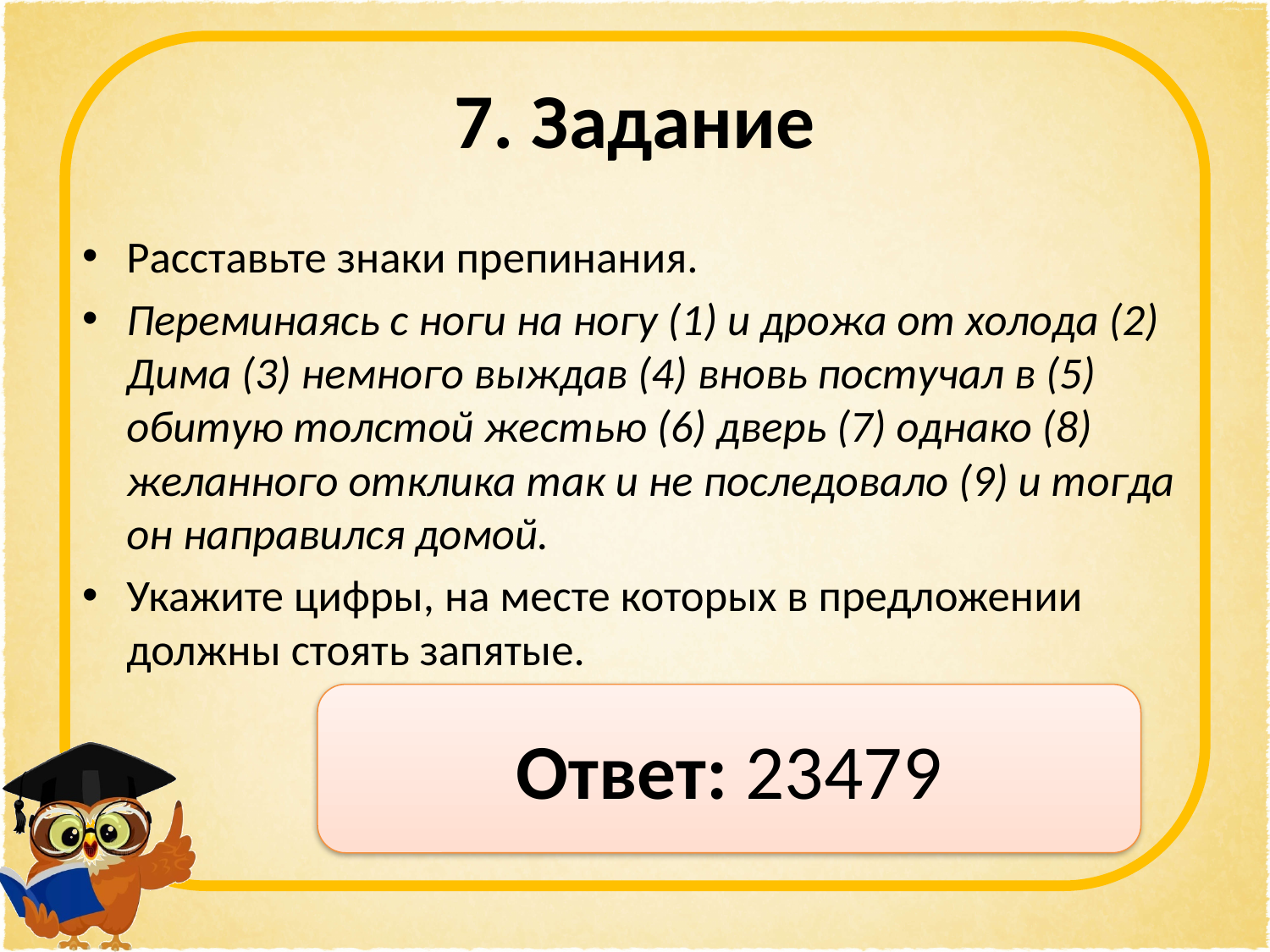

# 7. Задание
Расставьте знаки препинания.
Переминаясь с ноги на ногу (1) и дрожа от холода (2) Дима (3) немного выждав (4) вновь постучал в (5) обитую толстой жестью (6) дверь (7) однако (8) желанного отклика так и не последовало (9) и тогда он направился домой.
Укажите цифры, на месте которых в предложении должны стоять запятые.

Ответ: 23479